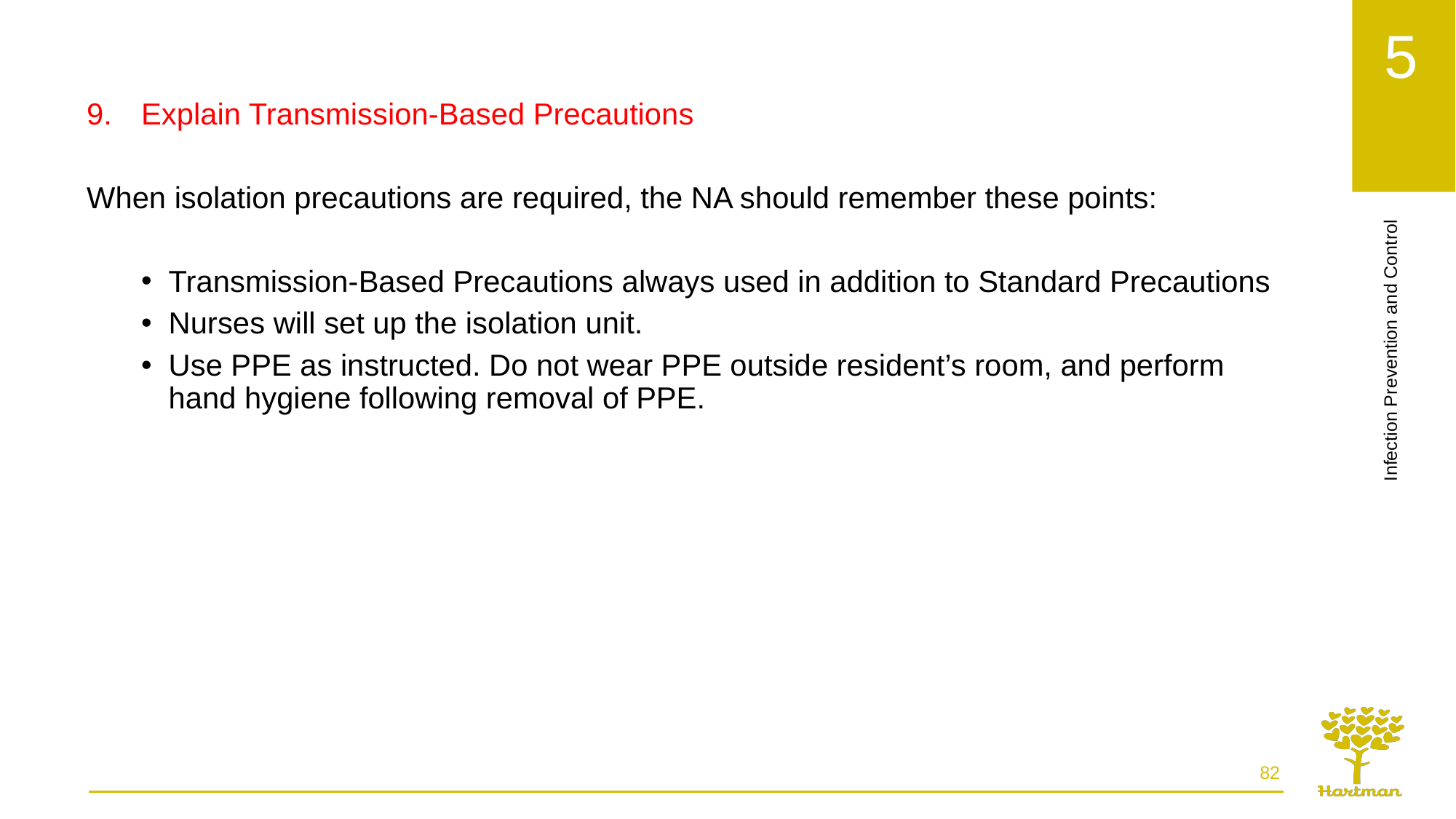

Explain Transmission-Based Precautions

When isolation precautions are required, the NA should remember these points:

Transmission-Based Precautions always used in addition to Standard Precautions
Nurses will set up the isolation unit.
Use PPE as instructed. Do not wear PPE outside resident’s room, and perform hand hygiene following removal of PPE.

82